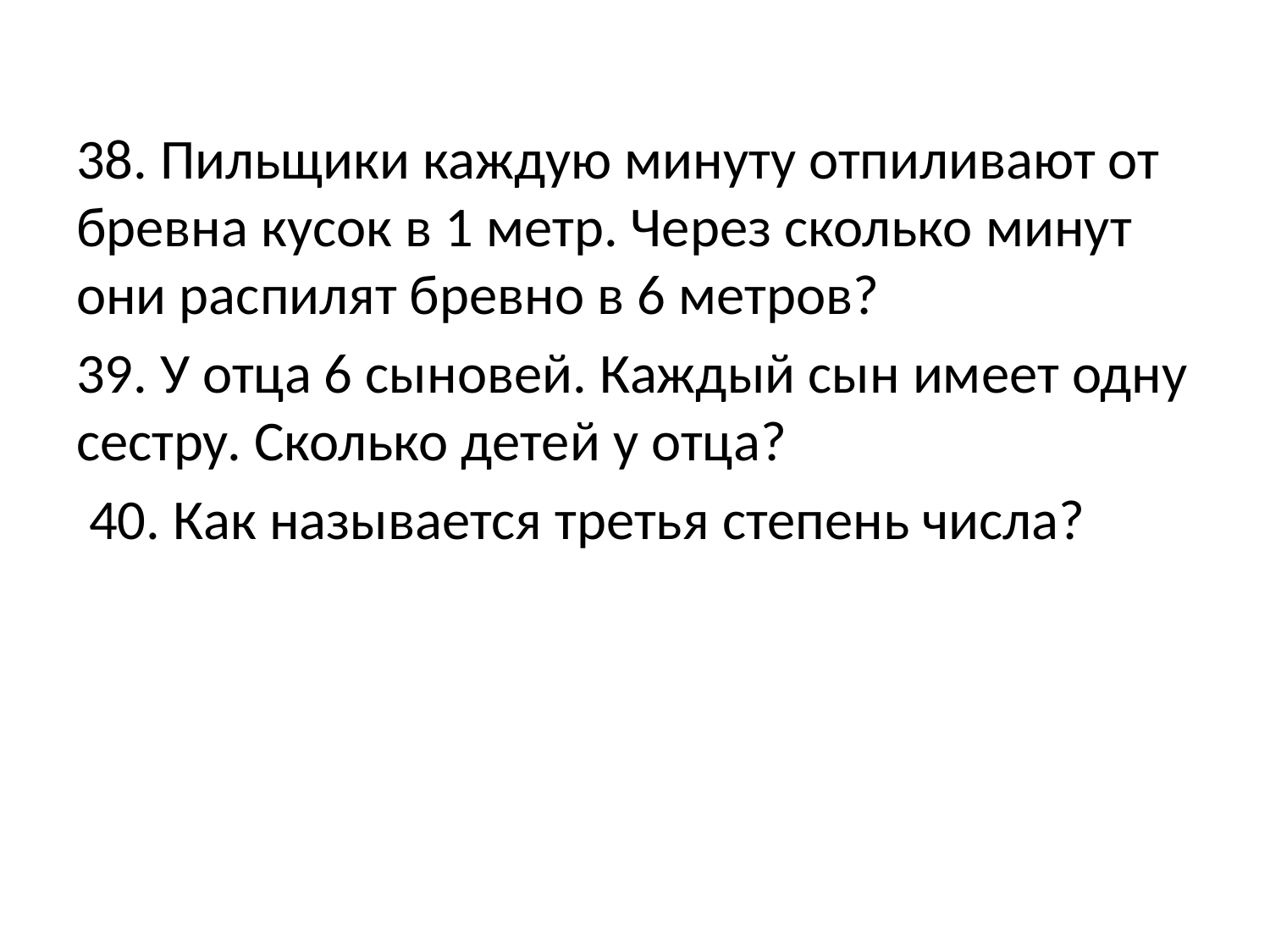

#
38. Пильщики каждую минуту отпиливают от бревна кусок в 1 метр. Через сколько минут они распилят бревно в 6 метров?
39. У отца 6 сыновей. Каждый сын имеет одну сестру. Сколько детей у отца?
 40. Как называется третья степень числа?